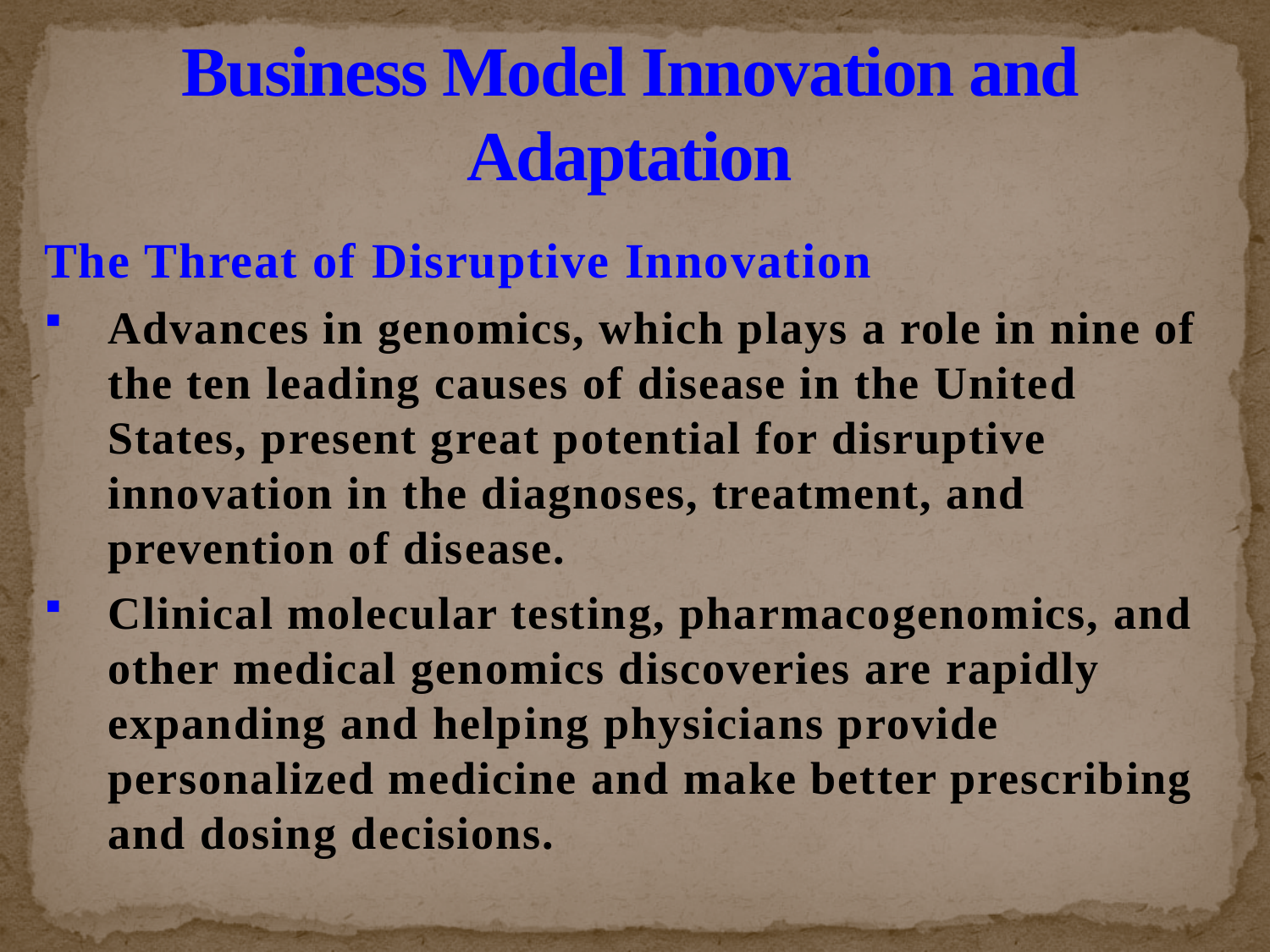

# Business Model Innovation and Adaptation
The Threat of Disruptive Innovation
Advances in genomics, which plays a role in nine of the ten leading causes of disease in the United States, present great potential for disruptive innovation in the diagnoses, treatment, and prevention of disease.
Clinical molecular testing, pharmacogenomics, and other medical genomics discoveries are rapidly expanding and helping physicians provide personalized medicine and make better prescribing and dosing decisions.